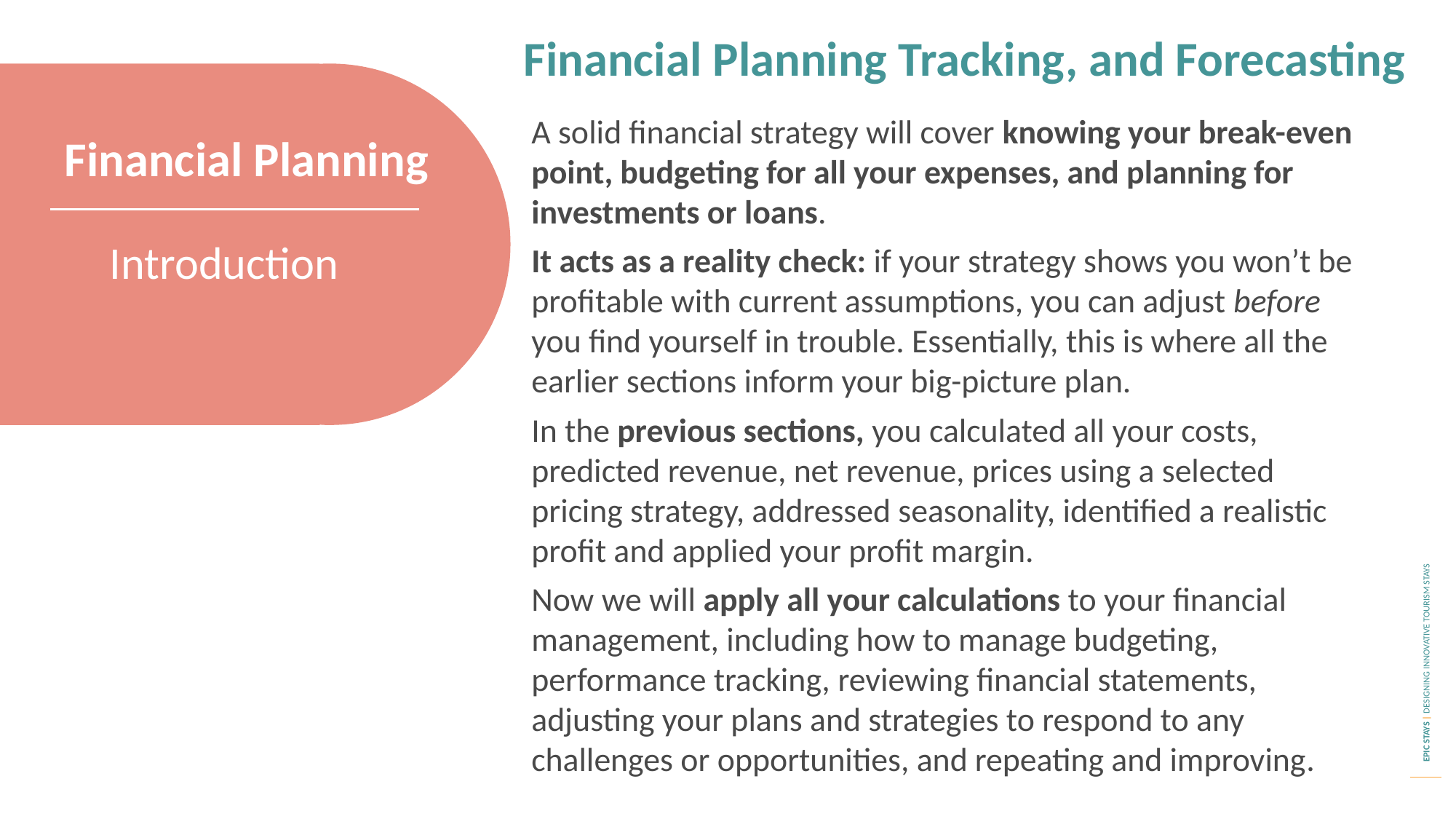

Financial Planning Tracking, and Forecasting
A solid financial strategy will cover knowing your break-even point, budgeting for all your expenses, and planning for investments or loans.
It acts as a reality check: if your strategy shows you won’t be profitable with current assumptions, you can adjust before you find yourself in trouble. Essentially, this is where all the earlier sections inform your big-picture plan.
In the previous sections, you calculated all your costs, predicted revenue, net revenue, prices using a selected pricing strategy, addressed seasonality, identified a realistic profit and applied your profit margin.
Now we will apply all your calculations to your financial management, including how to manage budgeting, performance tracking, reviewing financial statements, adjusting your plans and strategies to respond to any challenges or opportunities, and repeating and improving.

Financial Planning
Introduction